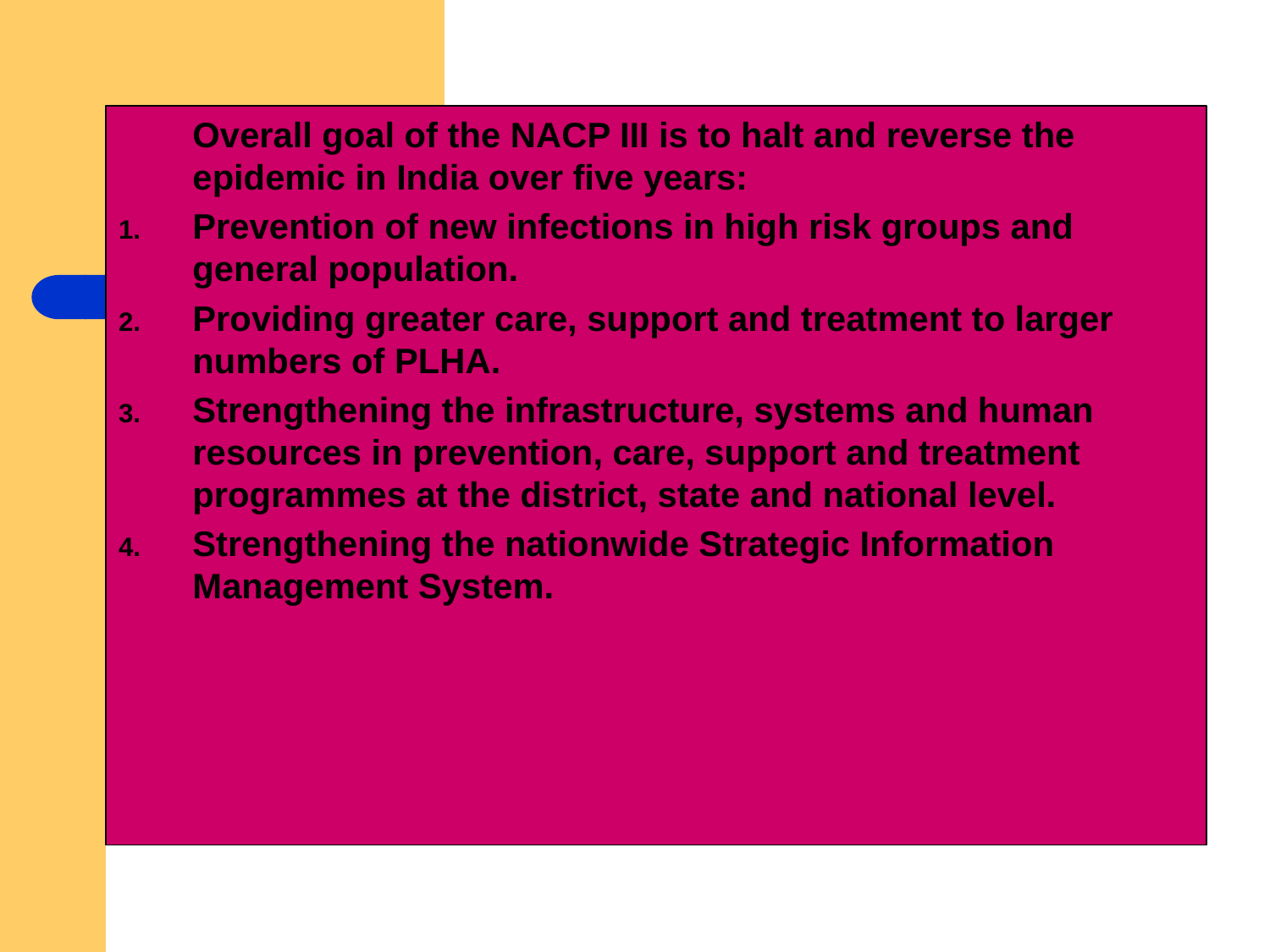

# Overall goal of the NACP III is to halt and reverse the epidemic in India over five years:
Prevention of new infections in high risk groups and general population.
Providing greater care, support and treatment to larger numbers of PLHA.
Strengthening the infrastructure, systems and human resources in prevention, care, support and treatment programmes at the district, state and national level.
Strengthening the nationwide Strategic Information Management System.